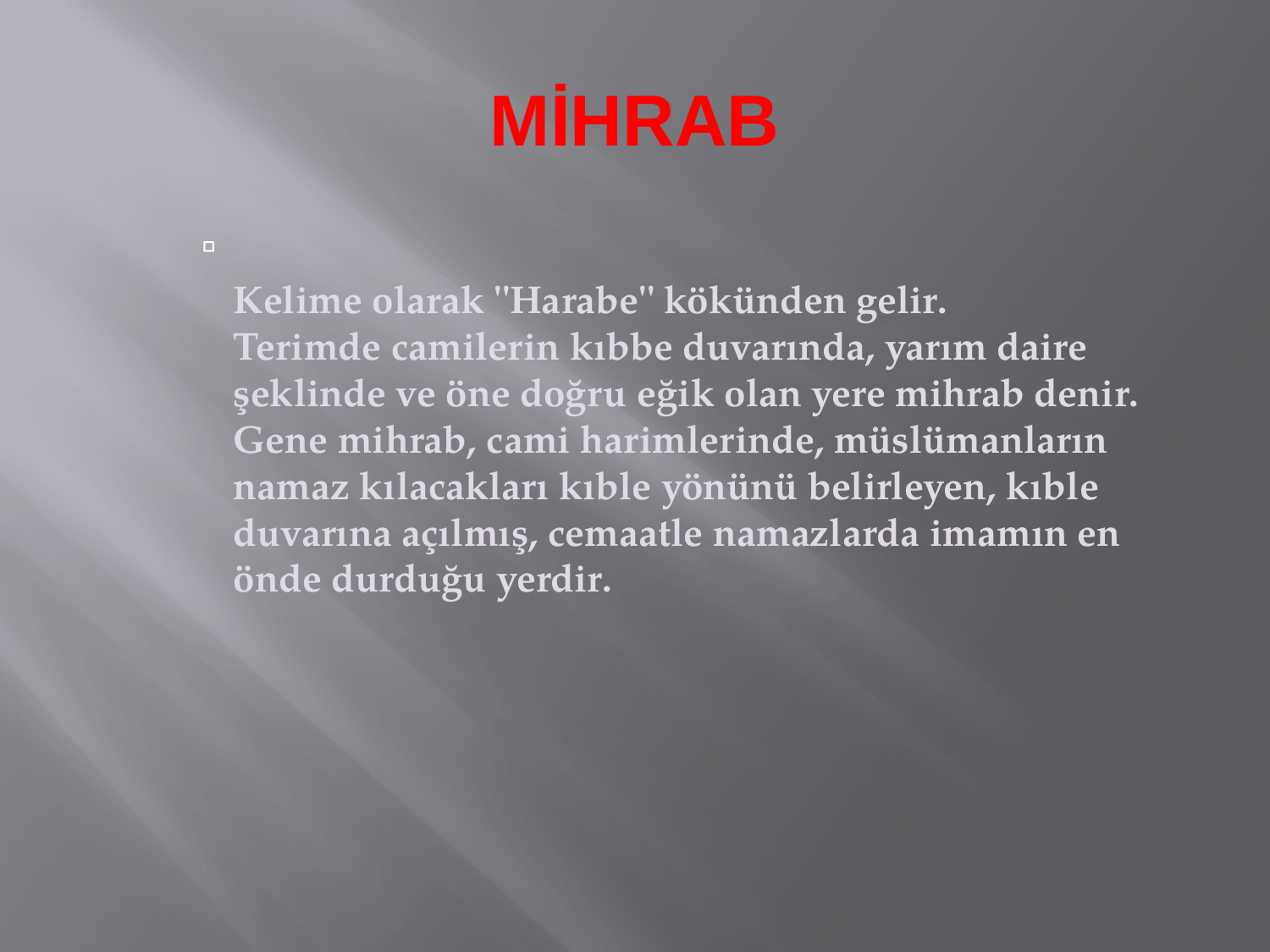

# MİHRAB
Kelime olarak "Harabe" kökünden gelir.
Terimde camilerin kıbbe duvarında, yarım daire şeklinde ve öne doğru eğik olan yere mihrab denir. Gene mihrab, cami harimlerinde, müslümanların namaz kılacakları kıble yönünü belirleyen, kıble duvarına açılmış, cemaatle namazlarda imamın en önde durduğu yerdir.